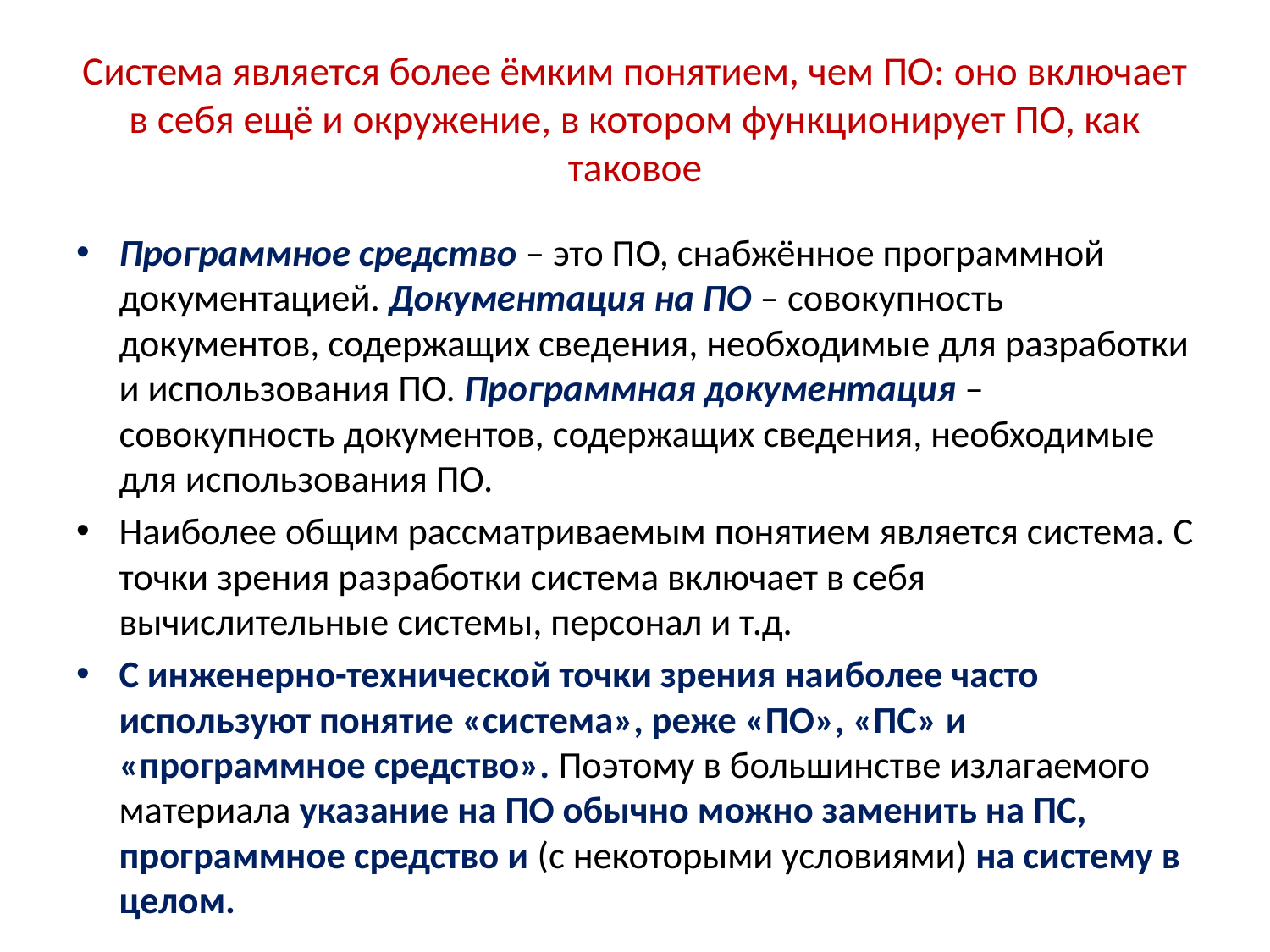

# Система является более ёмким понятием, чем ПО: оно включает в себя ещё и окружение, в котором функционирует ПО, как таковое
Программное средство – это ПО, снабжённое программной документацией. Документация на ПО – совокупность документов, содержащих сведения, необходимые для разработки и использования ПО. Программная документация – совокупность документов, содержащих сведения, необходимые для использования ПО.
Наиболее общим рассматриваемым понятием является система. С точки зрения разработки система включает в себя вычислительные системы, персонал и т.д.
С инженерно-технической точки зрения наиболее часто используют понятие «система», реже «ПО», «ПС» и «программное средство». Поэтому в большинстве излагаемого материала указание на ПО обычно можно заменить на ПС, программное средство и (с некоторыми условиями) на систему в целом.